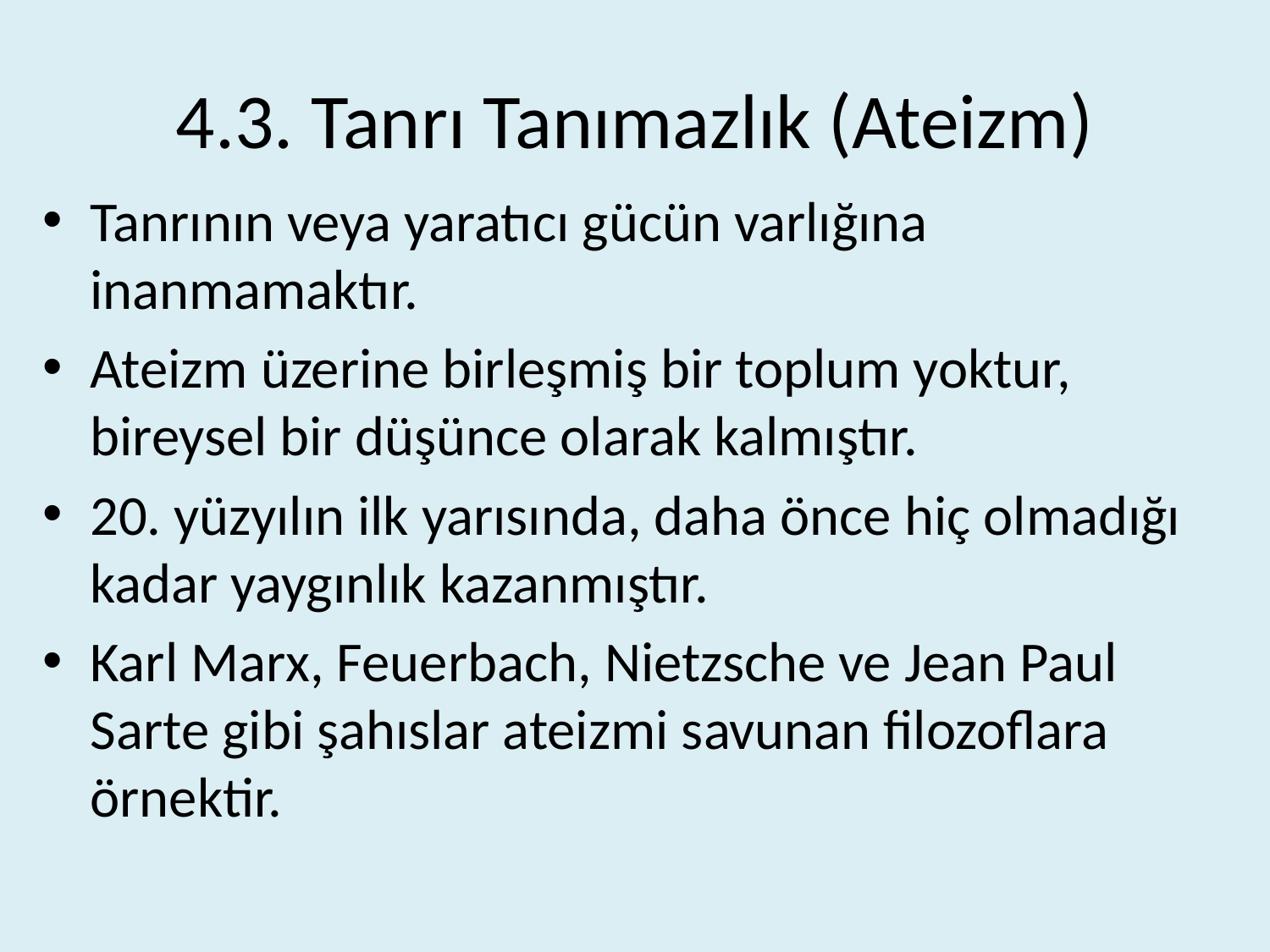

# 4.3. Tanrı Tanımazlık (Ateizm)
Tanrının veya yaratıcı gücün varlığına inanmamaktır.
Ateizm üzerine birleşmiş bir toplum yoktur, bireysel bir düşünce olarak kalmıştır.
20. yüzyılın ilk yarısında, daha önce hiç olmadığı kadar yaygınlık kazanmıştır.
Karl Marx, Feuerbach, Nietzsche ve Jean Paul Sarte gibi şahıslar ateizmi savunan filozoflara örnektir.